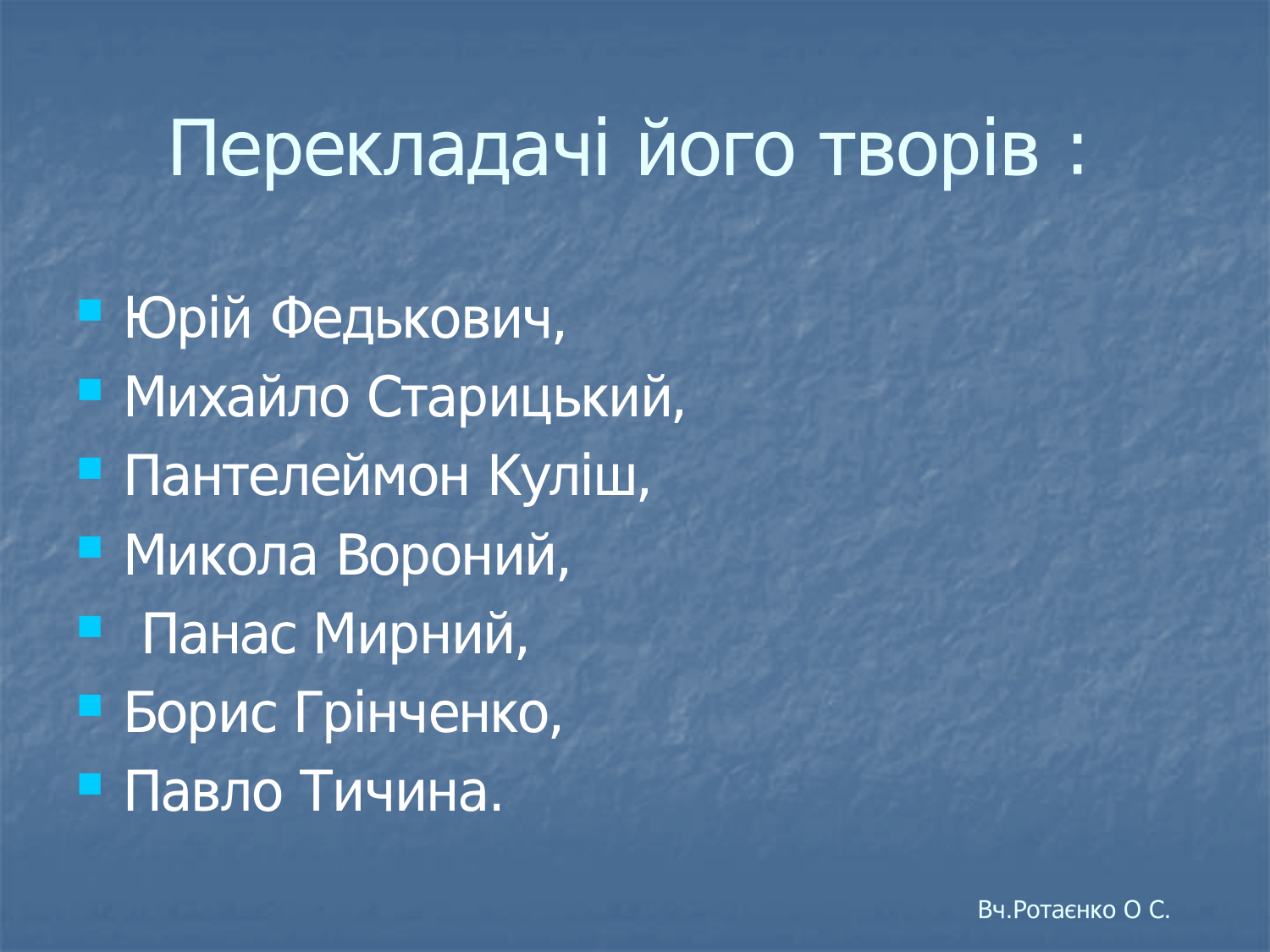

Перекладачі його творів :
Юрій Федькович,
Михайло Старицький,
Пантелеймон Куліш,
Микола Вороний,
 Панас Мирний,
Борис Грінченко,
Павло Тичина.
# Вч.Ротаєнко О С.